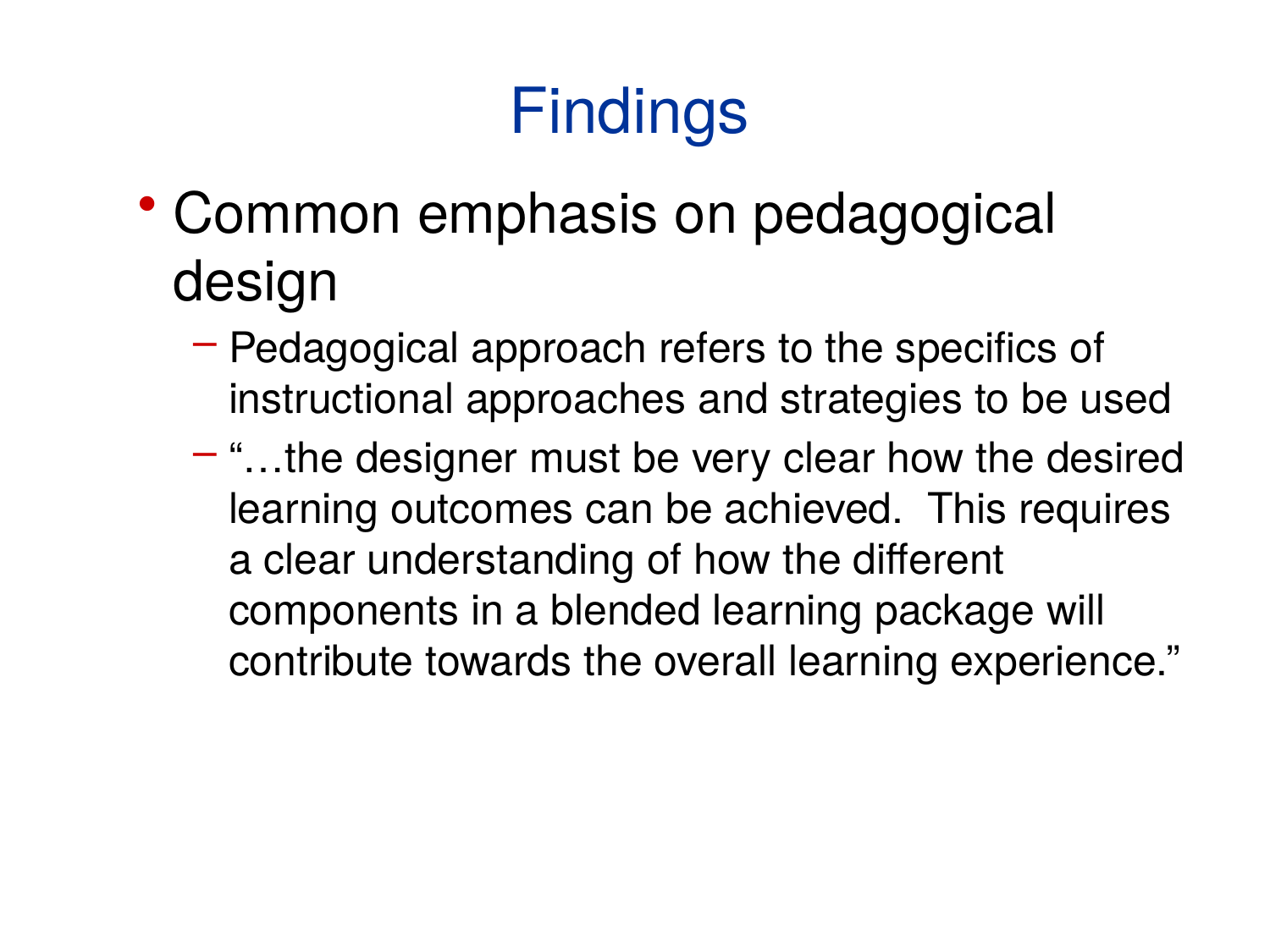

Findings

Common emphasis on pedagogical design
Pedagogical approach refers to the specifics of instructional approaches and strategies to be used
“…the designer must be very clear how the desired learning outcomes can be achieved.  This requires a clear understanding of how the different components in a blended learning package will contribute towards the overall learning experience.”